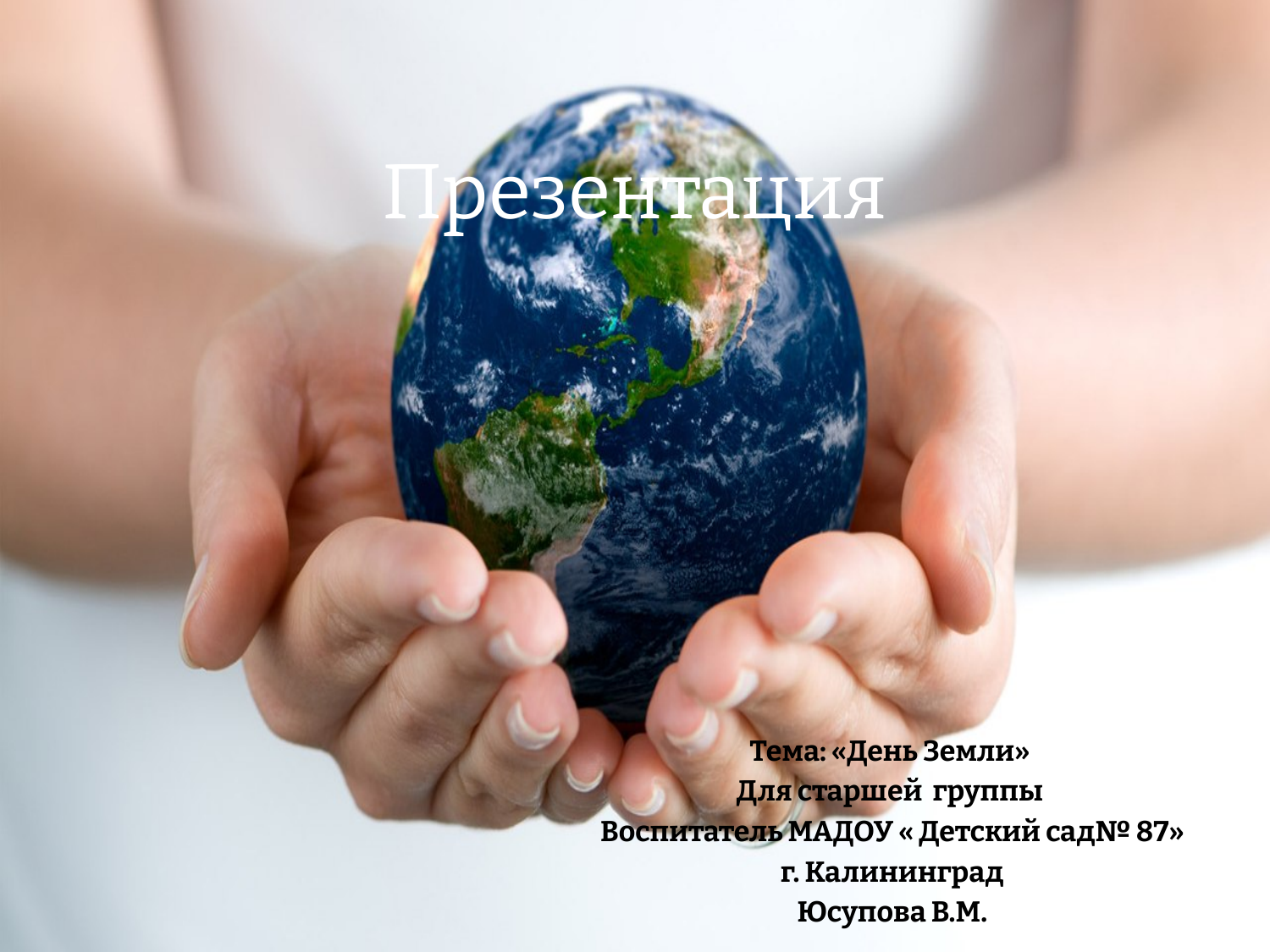

# Презентация
Тема: «День Земли»
Для старшей  группы
Воспитатель МАДОУ « Детский сад№ 87»
г. Калининград
Юсупова В.М.